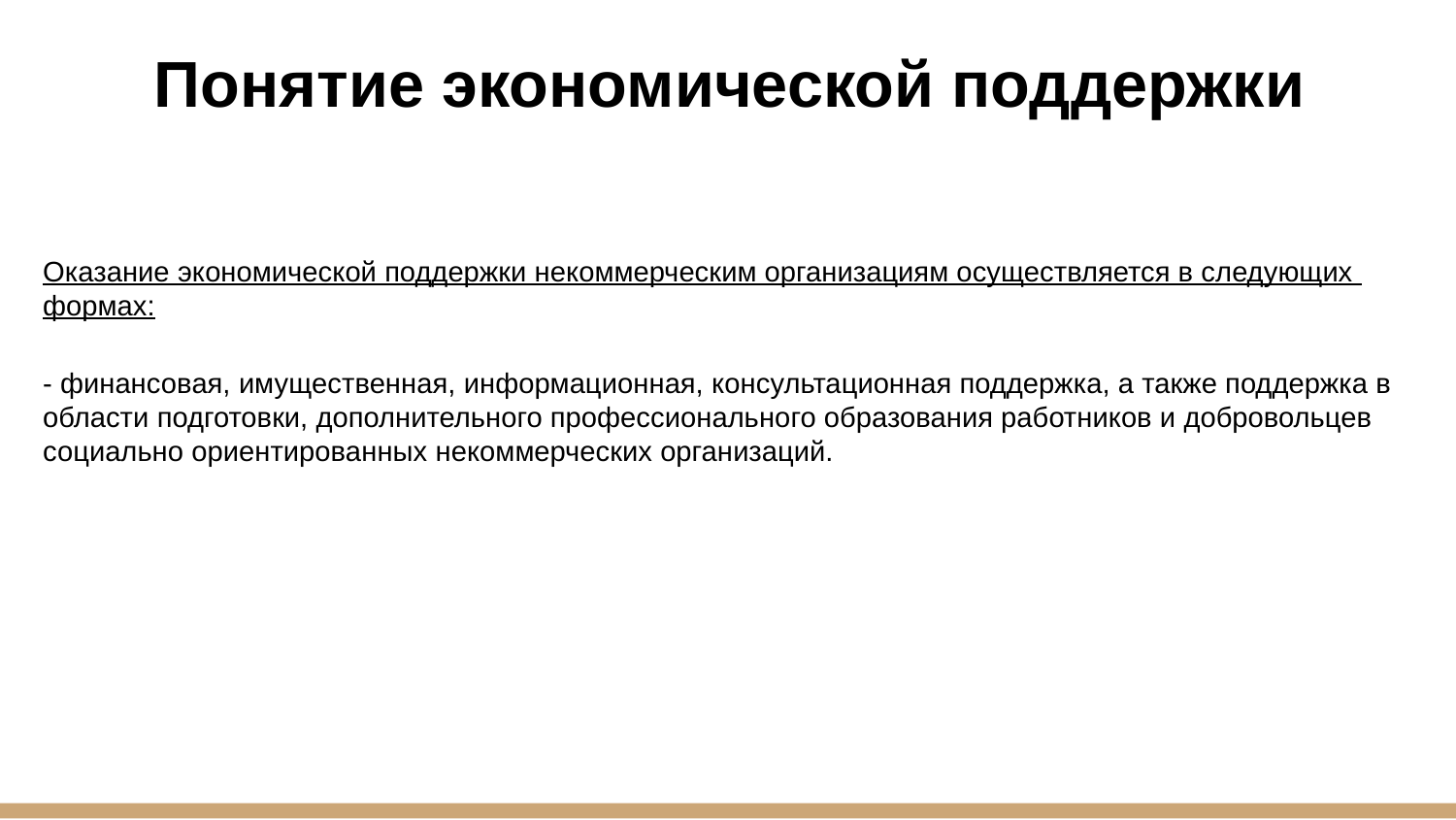

Понятие экономической поддержки

Оказание экономической поддержки некоммерческим организациям осуществляется в следующих
формах:

- финансовая, имущественная, информационная, консультационная поддержка, а также поддержка в области подготовки, дополнительного профессионального образования работников и добровольцев социально ориентированных некоммерческих организаций.